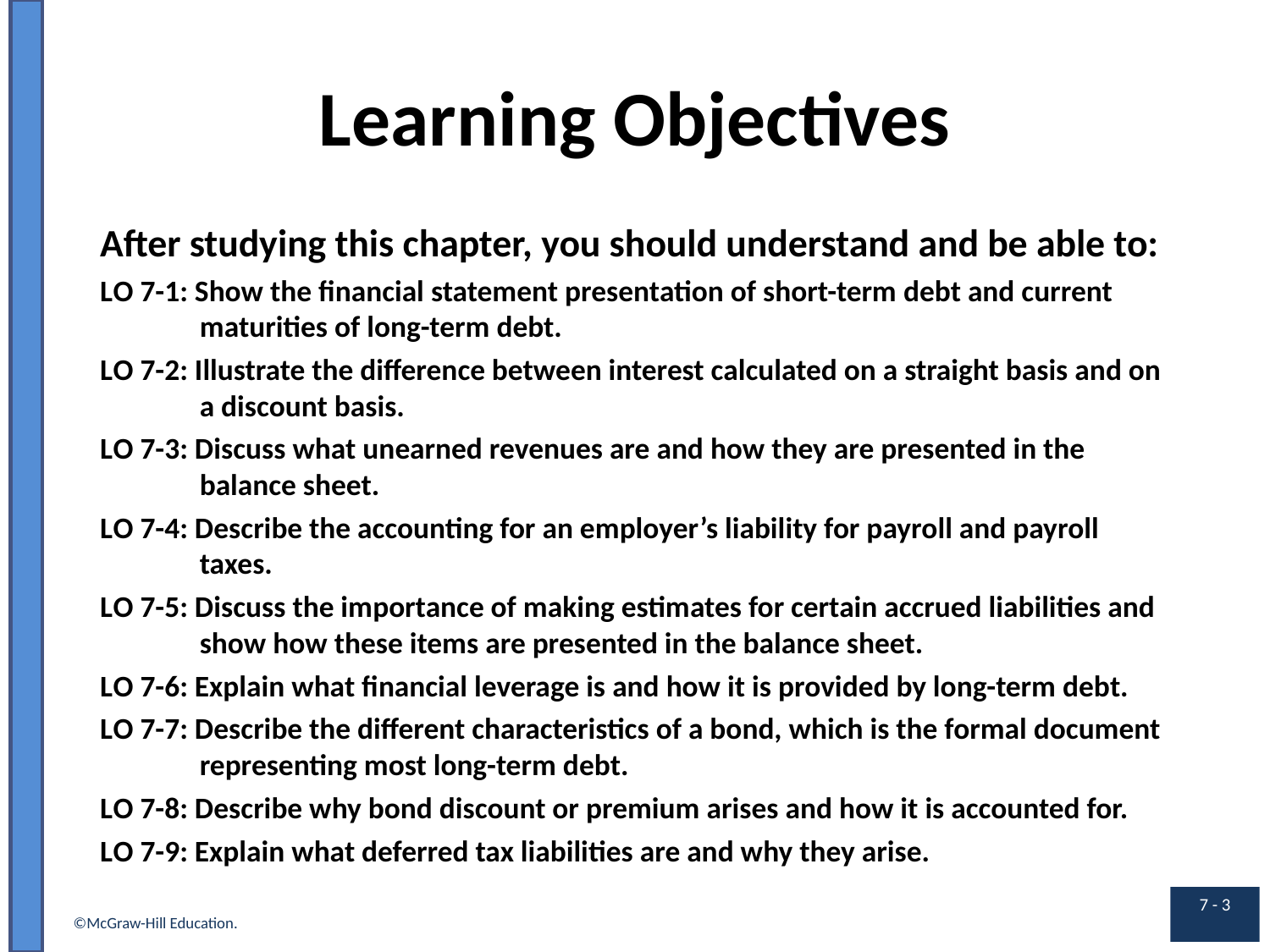

# Learning Objectives
After studying this chapter, you should understand and be able to:
L O 7-1: Show the financial statement presentation of short-term debt and current maturities of long-term debt.
L O 7-2: Illustrate the difference between interest calculated on a straight basis and on a discount basis.
L O 7-3: Discuss what unearned revenues are and how they are presented in the balance sheet.
L O 7-4: Describe the accounting for an employer’s liability for payroll and payroll taxes.
L O 7-5: Discuss the importance of making estimates for certain accrued liabilities and show how these items are presented in the balance sheet.
L O 7-6: Explain what financial leverage is and how it is provided by long-term debt.
L O 7-7: Describe the different characteristics of a bond, which is the formal document representing most long-term debt.
L O 7-8: Describe why bond discount or premium arises and how it is accounted for.
L O 7-9: Explain what deferred tax liabilities are and why they arise.